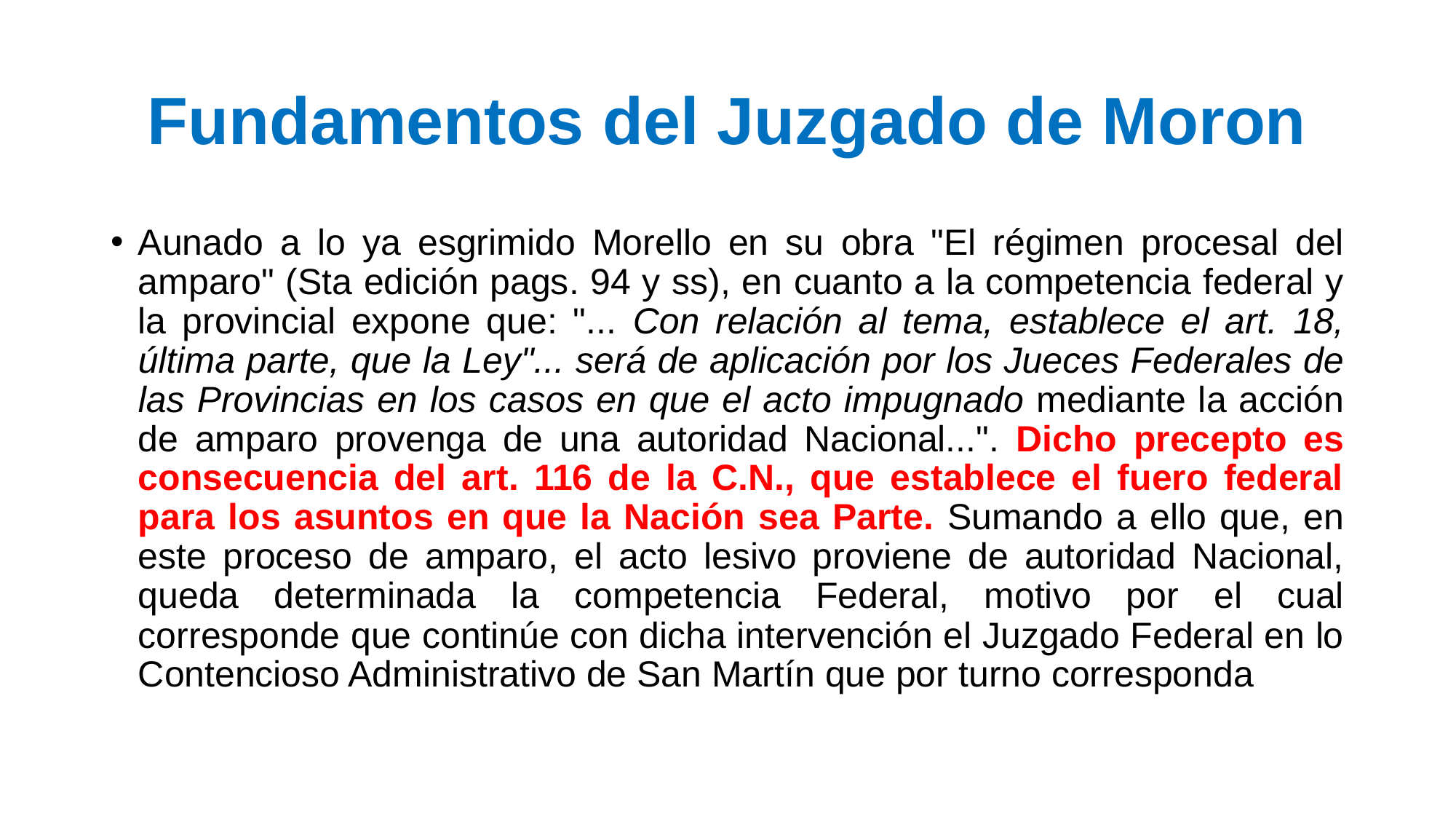

# Fundamentos del Juzgado de Moron
Aunado a lo ya esgrimido Morello en su obra "El régimen procesal del amparo" (Sta edición pags. 94 y ss), en cuanto a la competencia federal y la provincial expone que: "... Con relación al tema, establece el art. 18, última parte, que la Ley"... será de aplicación por los Jueces Federales de las Provincias en los casos en que el acto impugnado mediante la acción de amparo provenga de una autoridad Nacional...". Dicho precepto es consecuencia del art. 116 de la C.N., que establece el fuero federal para los asuntos en que la Nación sea Parte. Sumando a ello que, en este proceso de amparo, el acto lesivo proviene de autoridad Nacional, queda determinada la competencia Federal, motivo por el cual corresponde que continúe con dicha intervención el Juzgado Federal en lo Contencioso Administrativo de San Martín que por turno corresponda